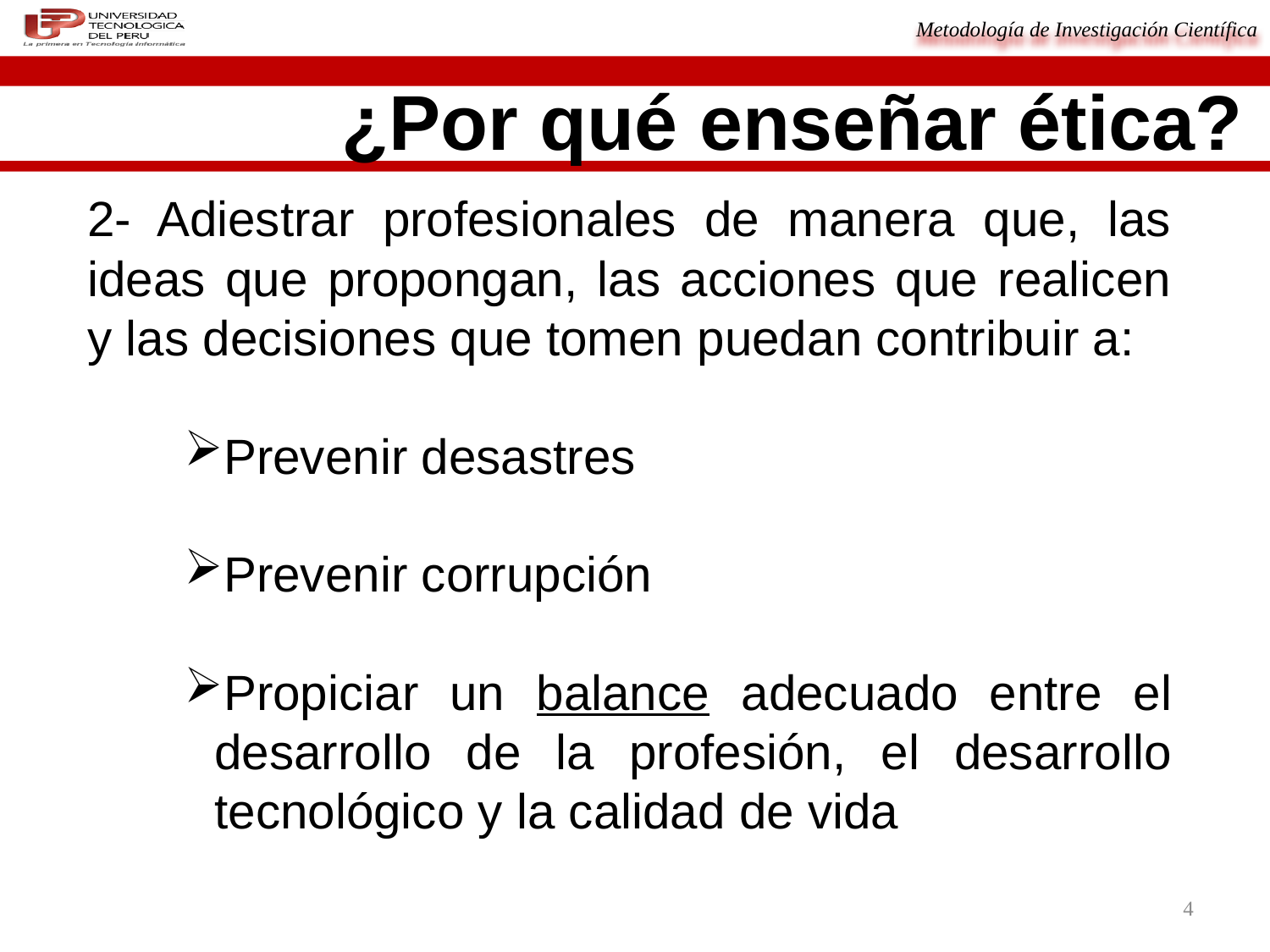

¿Por qué enseñar ética?
2- Adiestrar profesionales de manera que, las ideas que propongan, las acciones que realicen y las decisiones que tomen puedan contribuir a:

Prevenir desastres

Prevenir corrupción

Propiciar un balance adecuado entre el desarrollo de la profesión, el desarrollo tecnológico y la calidad de vida
4